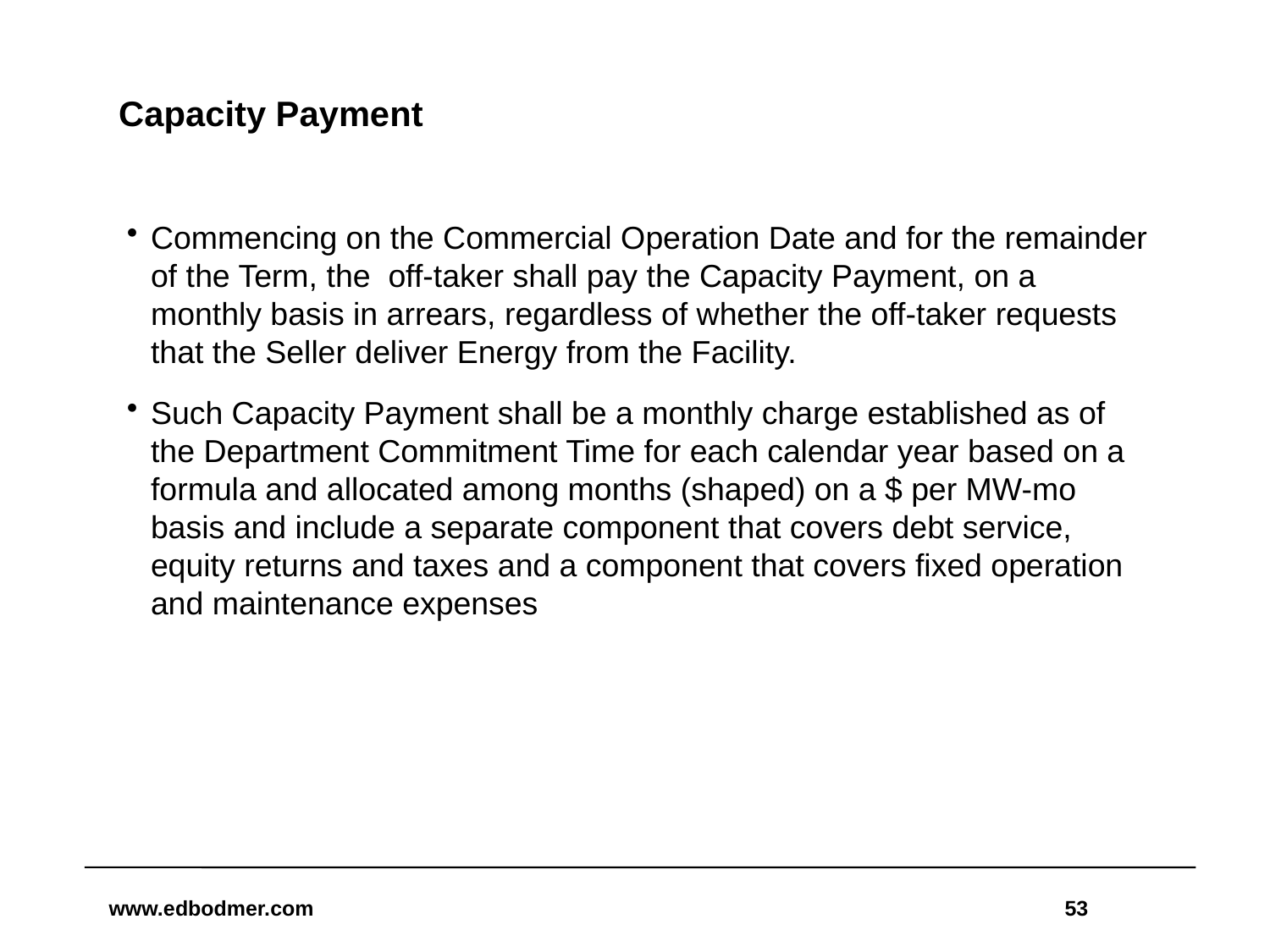

# Capacity Payment
Commencing on the Commercial Operation Date and for the remainder of the Term, the  off-taker shall pay the Capacity Payment, on a monthly basis in arrears, regardless of whether the off-taker requests that the Seller deliver Energy from the Facility.
Such Capacity Payment shall be a monthly charge established as of the Department Commitment Time for each calendar year based on a formula and allocated among months (shaped) on a $ per MW-mo basis and include a separate component that covers debt service,  equity returns and taxes and a component that covers fixed operation and maintenance expenses